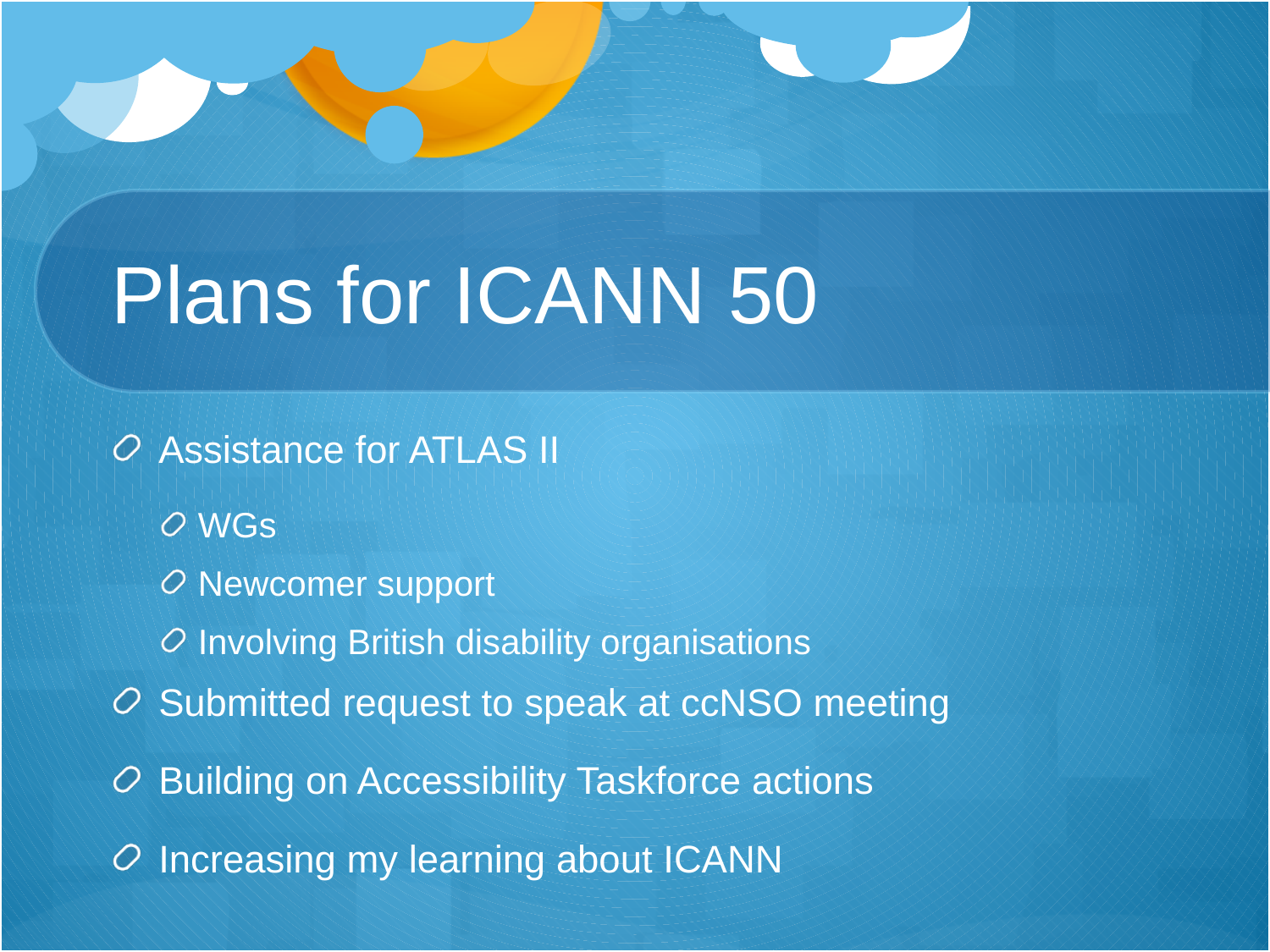

# Plans for ICANN 50
Assistance for ATLAS II
WGs
Newcomer support
Involving British disability organisations
Submitted request to speak at ccNSO meeting
Building on Accessibility Taskforce actions
Increasing my learning about ICANN